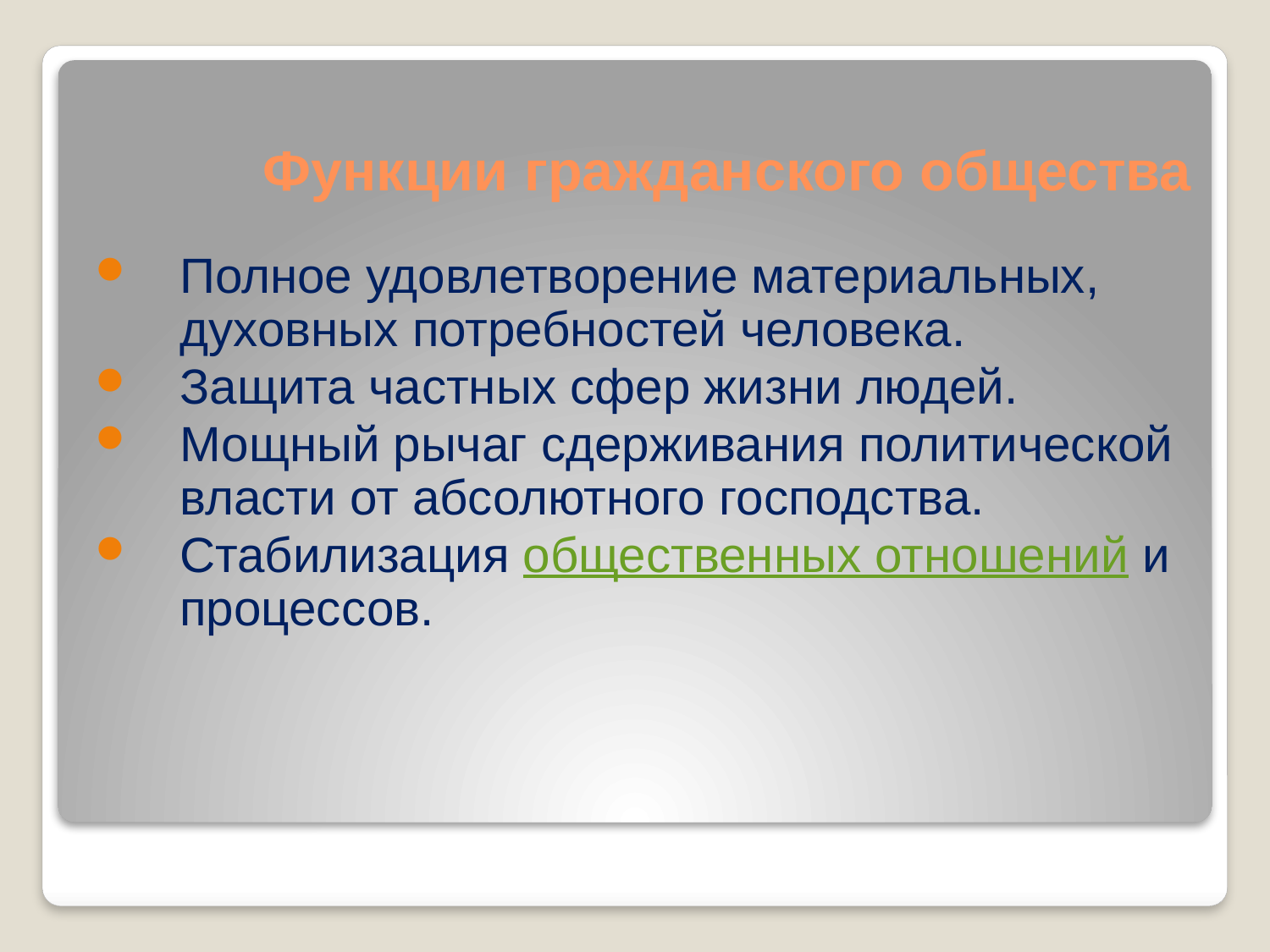

# Функции гражданского общества
Полное удовлетворение материальных, духовных потребностей человека.
Защита частных сфер жизни людей.
Мощный рычаг сдерживания политической власти от абсолютного господства.
Стабилизация общественных отношений и процессов.